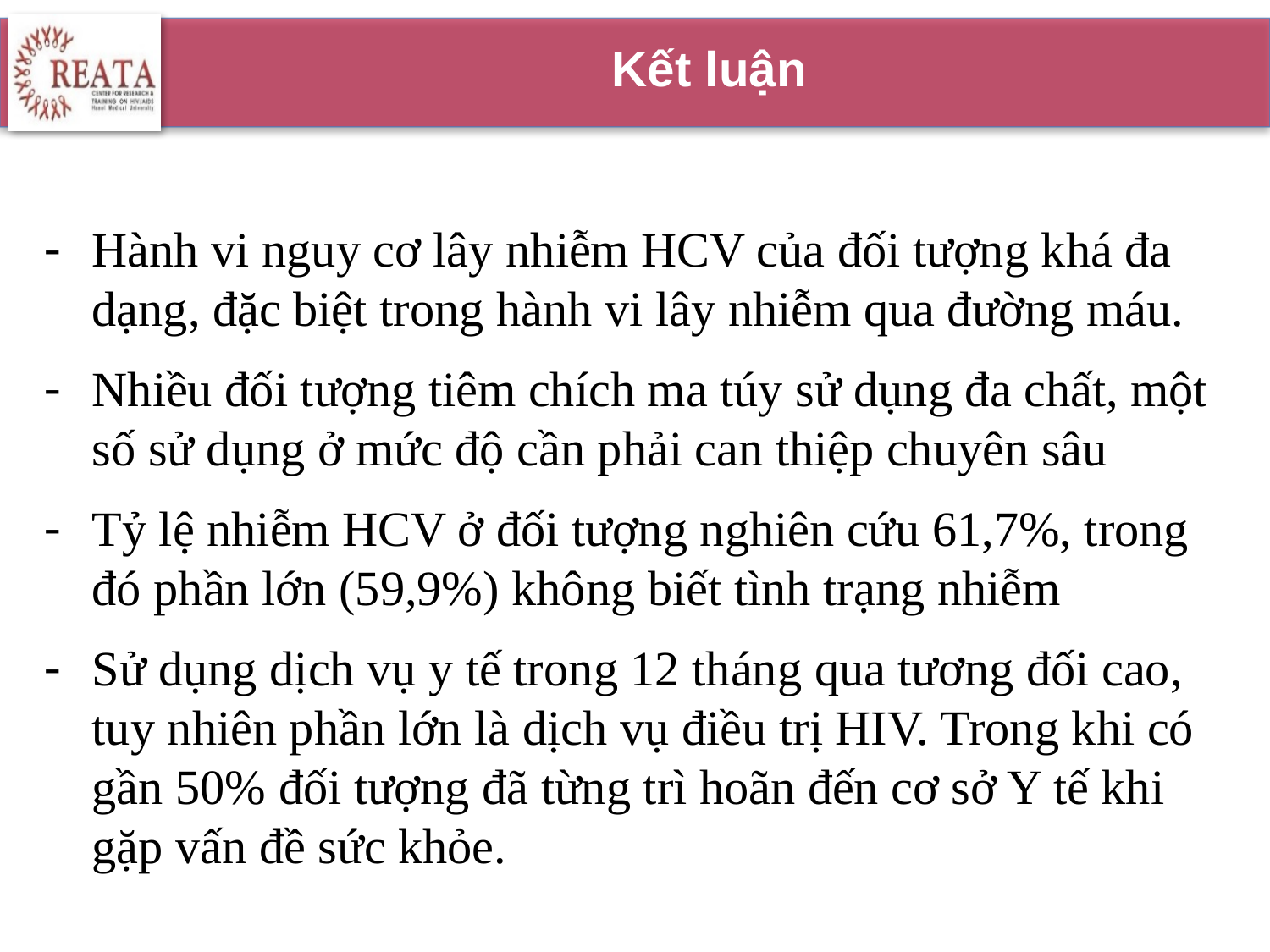

# Kết luận
Hành vi nguy cơ lây nhiễm HCV của đối tượng khá đa dạng, đặc biệt trong hành vi lây nhiễm qua đường máu.
Nhiều đối tượng tiêm chích ma túy sử dụng đa chất, một số sử dụng ở mức độ cần phải can thiệp chuyên sâu
Tỷ lệ nhiễm HCV ở đối tượng nghiên cứu 61,7%, trong đó phần lớn (59,9%) không biết tình trạng nhiễm
Sử dụng dịch vụ y tế trong 12 tháng qua tương đối cao, tuy nhiên phần lớn là dịch vụ điều trị HIV. Trong khi có gần 50% đối tượng đã từng trì hoãn đến cơ sở Y tế khi gặp vấn đề sức khỏe.